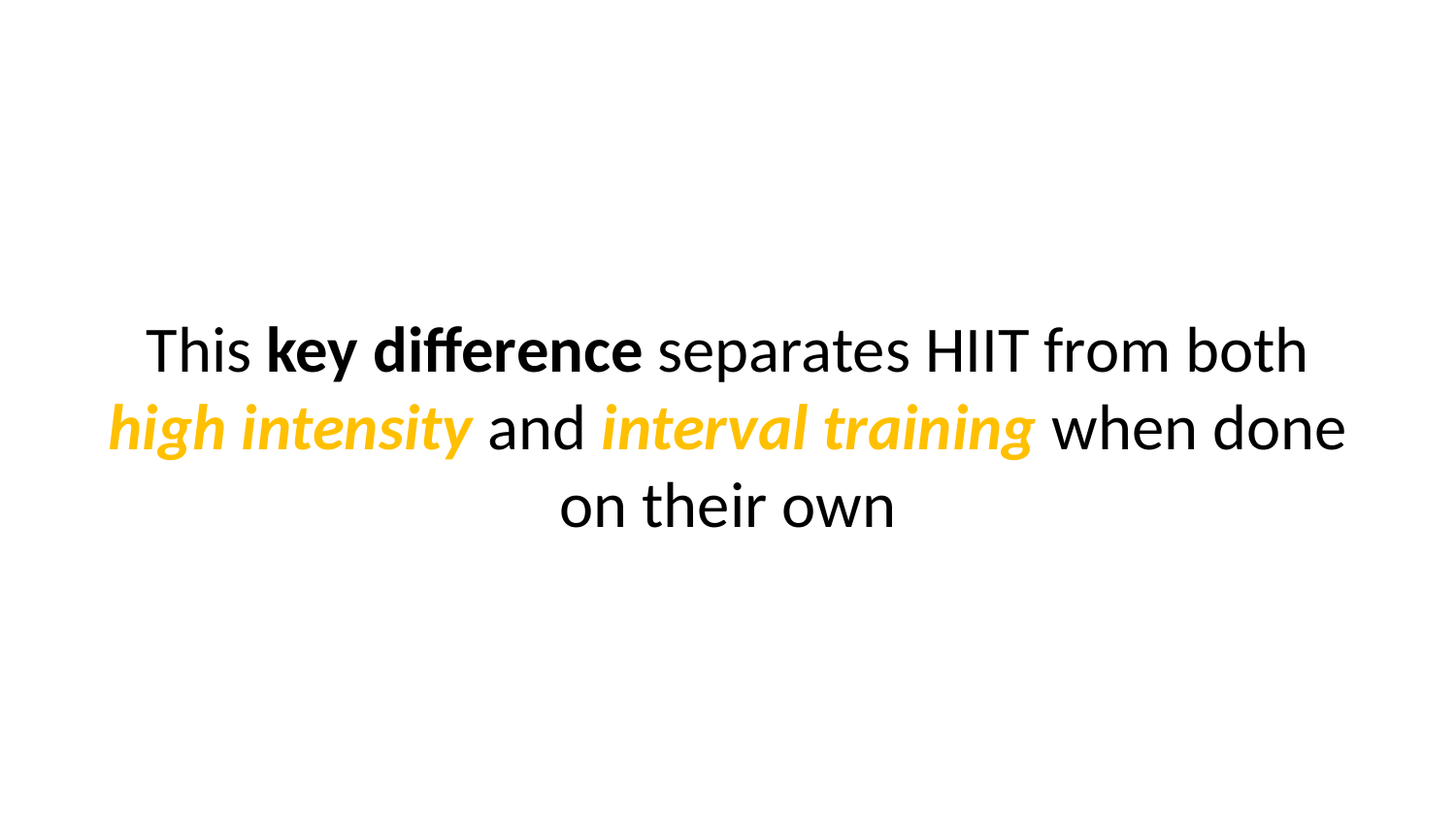

This key difference separates HIIT from both high intensity and interval training when done on their own